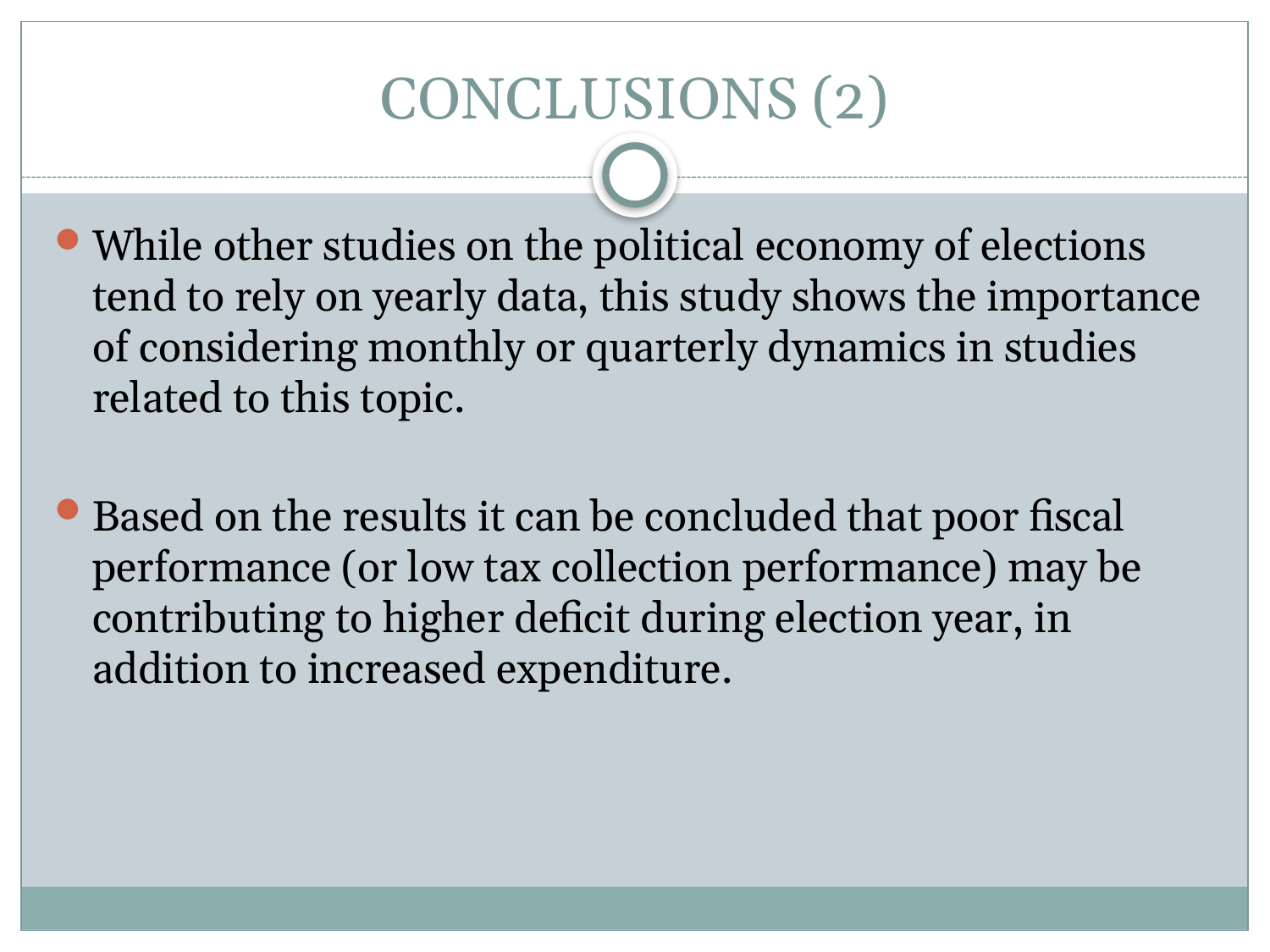

# CONCLUSIONS (2)
While other studies on the political economy of elections tend to rely on yearly data, this study shows the importance of considering monthly or quarterly dynamics in studies related to this topic.

Based on the results it can be concluded that poor fiscal performance (or low tax collection performance) may be contributing to higher deficit during election year, in addition to increased expenditure.